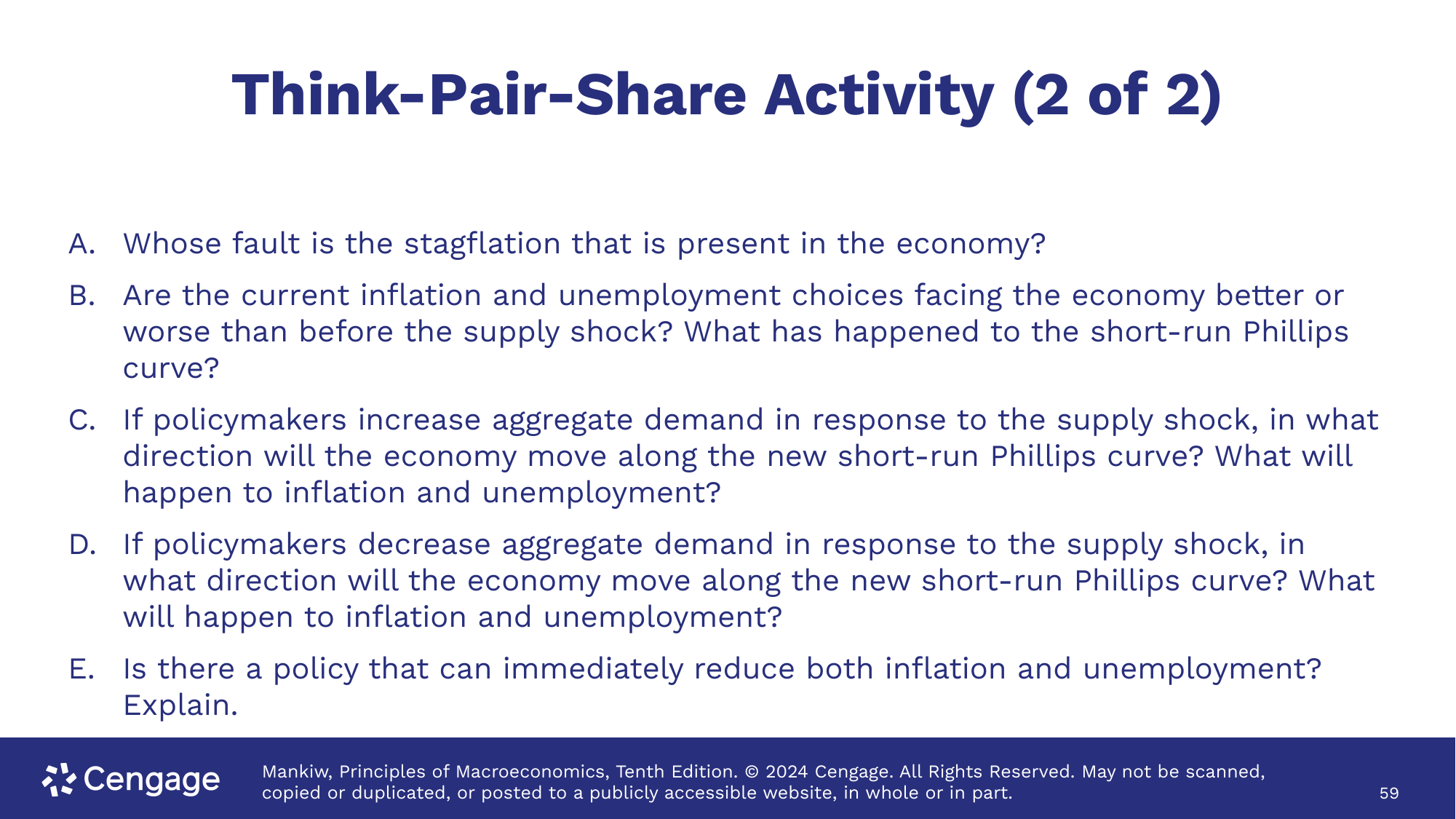

# Think-Pair-Share Activity (2 of 2)
Whose fault is the stagflation that is present in the economy?
Are the current inflation and unemployment choices facing the economy better or worse than before the supply shock? What has happened to the short-run Phillips curve?
If policymakers increase aggregate demand in response to the supply shock, in what direction will the economy move along the new short-run Phillips curve? What will happen to inflation and unemployment?
If policymakers decrease aggregate demand in response to the supply shock, in what direction will the economy move along the new short-run Phillips curve? What will happen to inflation and unemployment?
Is there a policy that can immediately reduce both inflation and unemployment? Explain.